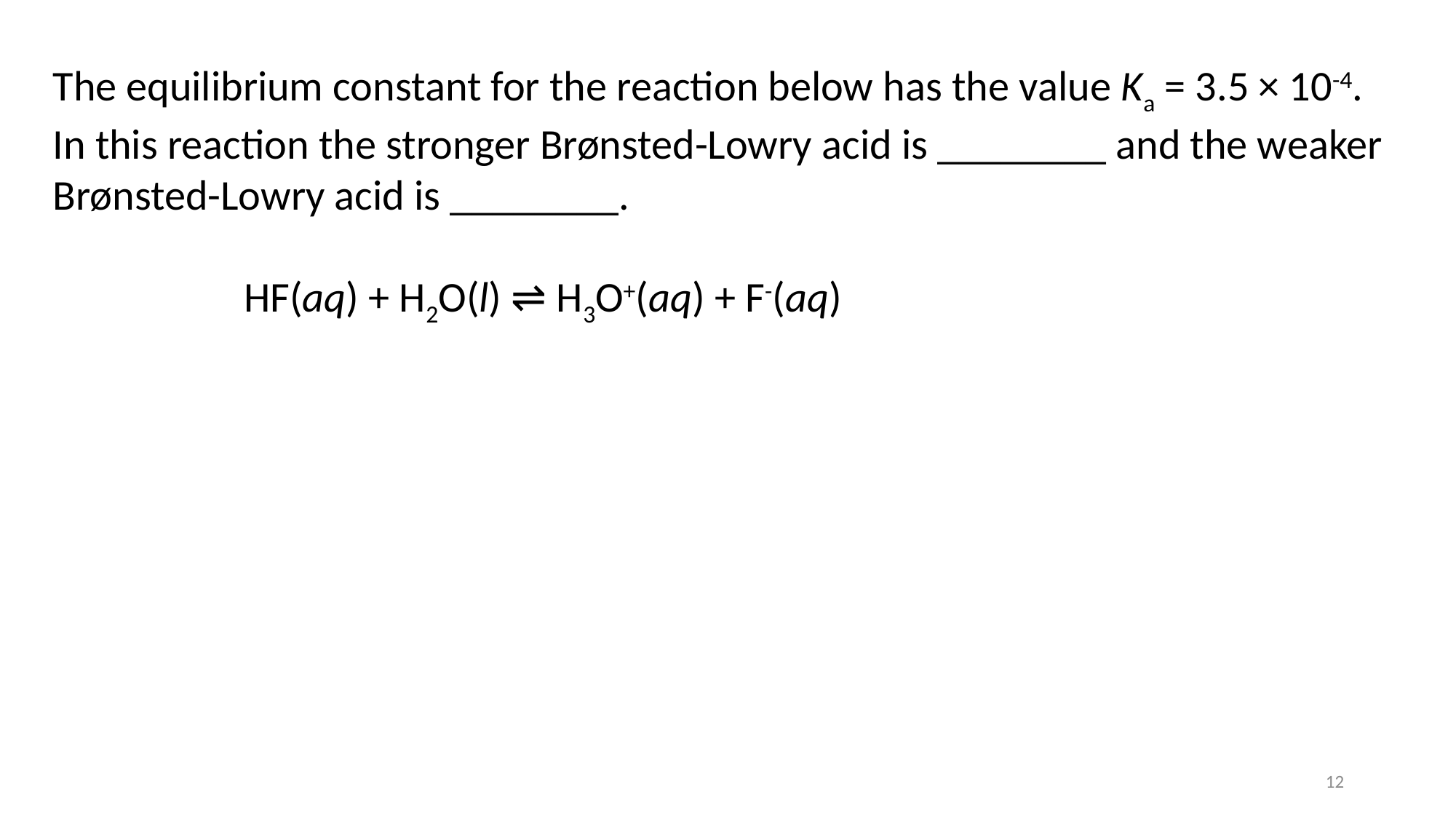

The equilibrium constant for the reaction below has the value Ka = 3.5 × 10-4. In this reaction the stronger Brønsted-Lowry acid is ________ and the weaker Brønsted-Lowry acid is ________.

	HF(aq) + H2O(l) ⇌ H3O+(aq) + F-(aq)

12